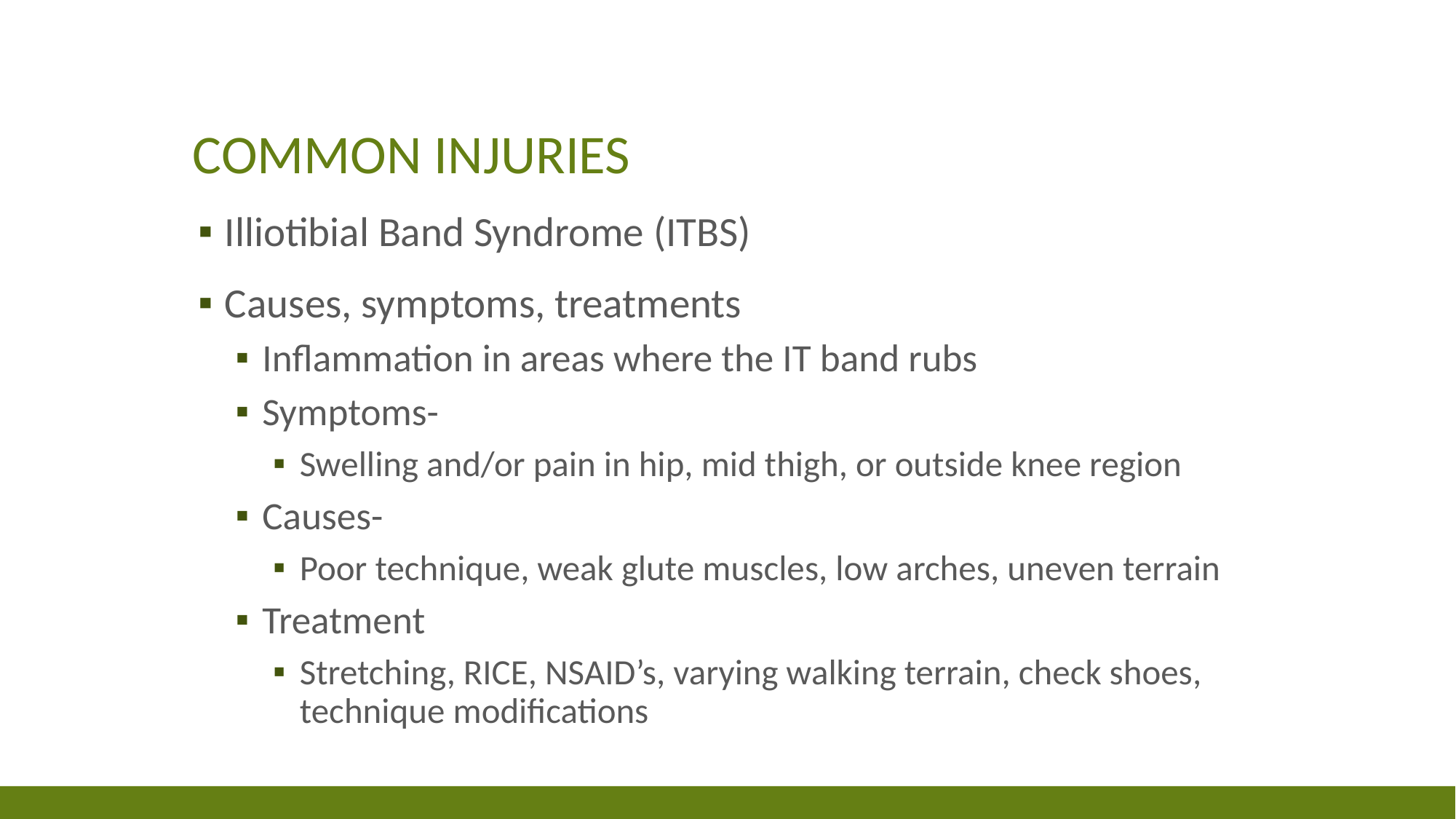

# Common Injuries
Illiotibial Band Syndrome (ITBS)
Causes, symptoms, treatments
Inflammation in areas where the IT band rubs
Symptoms-
Swelling and/or pain in hip, mid thigh, or outside knee region
Causes-
Poor technique, weak glute muscles, low arches, uneven terrain
Treatment
Stretching, RICE, NSAID’s, varying walking terrain, check shoes, technique modifications